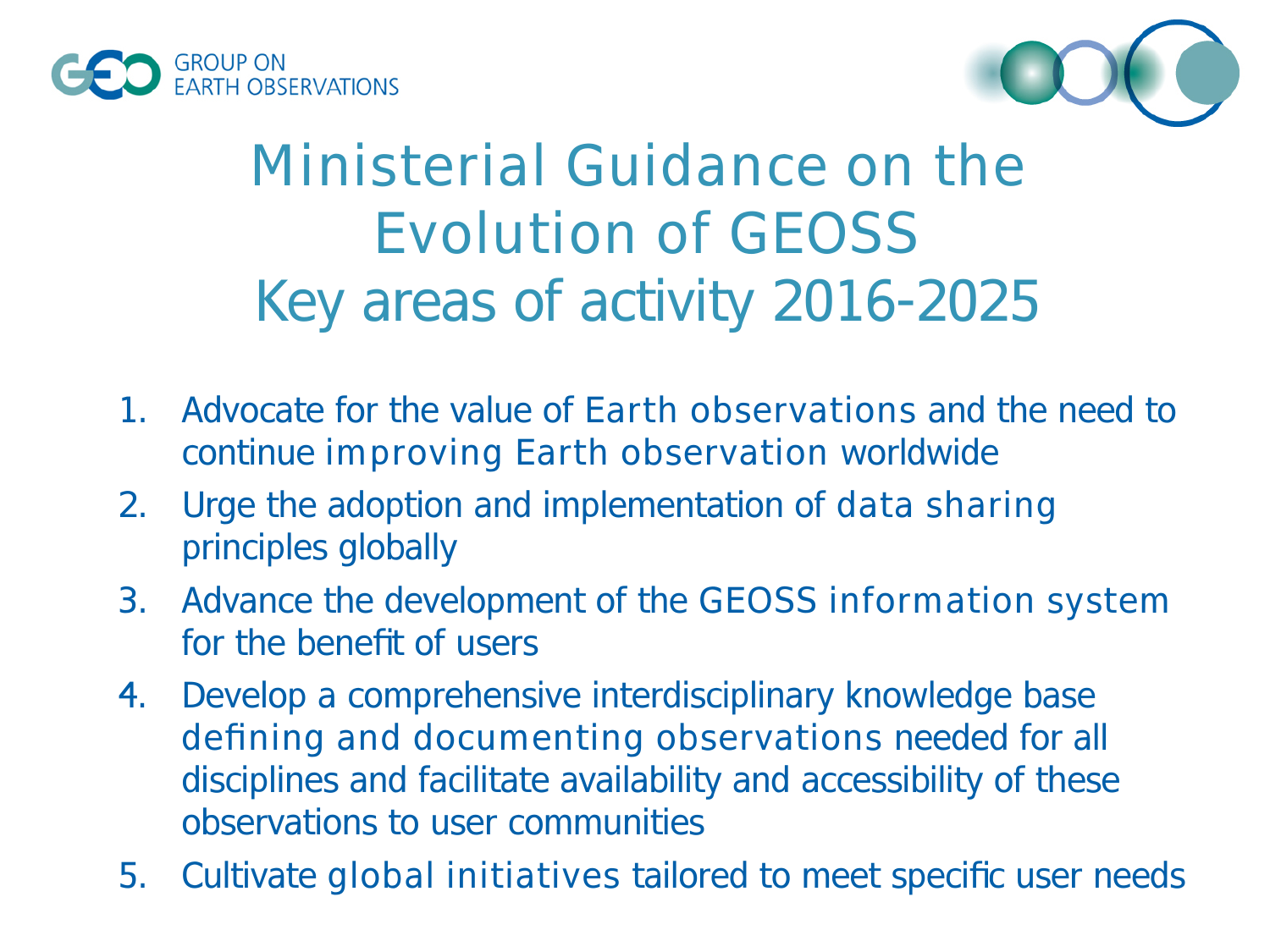

# Ministerial Guidance on the Evolution of GEOSS Key areas of activity 2016-2025
Advocate for the value of Earth observations and the need to continue improving Earth observation worldwide
Urge the adoption and implementation of data sharing principles globally
Advance the development of the GEOSS information system for the benefit of users
Develop a comprehensive interdisciplinary knowledge base defining and documenting observations needed for all disciplines and facilitate availability and accessibility of these observations to user communities
Cultivate global initiatives tailored to meet specific user needs